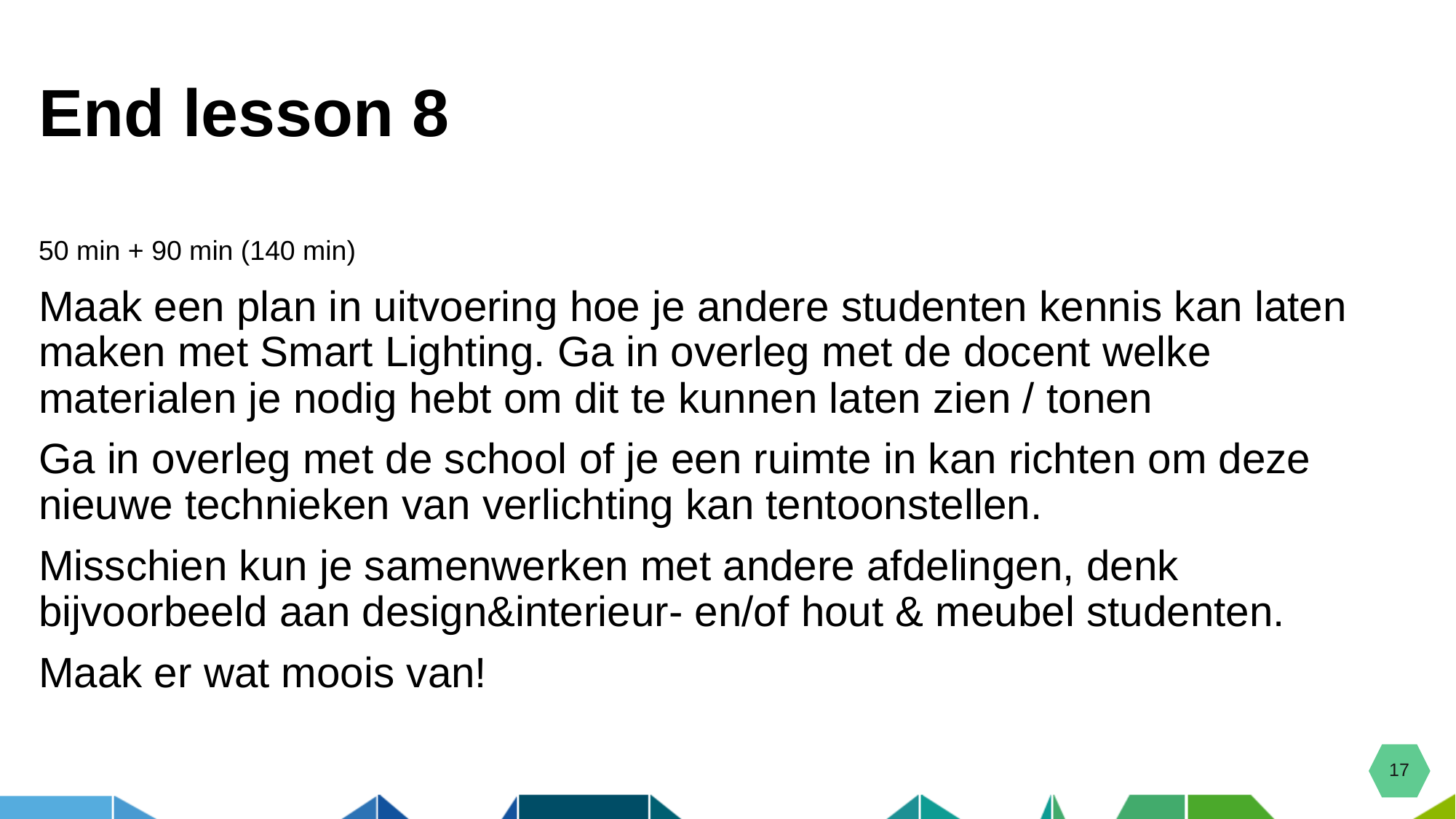

# End lesson 8
50 min + 90 min (140 min)
Maak een plan in uitvoering hoe je andere studenten kennis kan laten maken met Smart Lighting. Ga in overleg met de docent welke materialen je nodig hebt om dit te kunnen laten zien / tonen
Ga in overleg met de school of je een ruimte in kan richten om deze nieuwe technieken van verlichting kan tentoonstellen.
Misschien kun je samenwerken met andere afdelingen, denk bijvoorbeeld aan design&interieur- en/of hout & meubel studenten.
Maak er wat moois van!

17